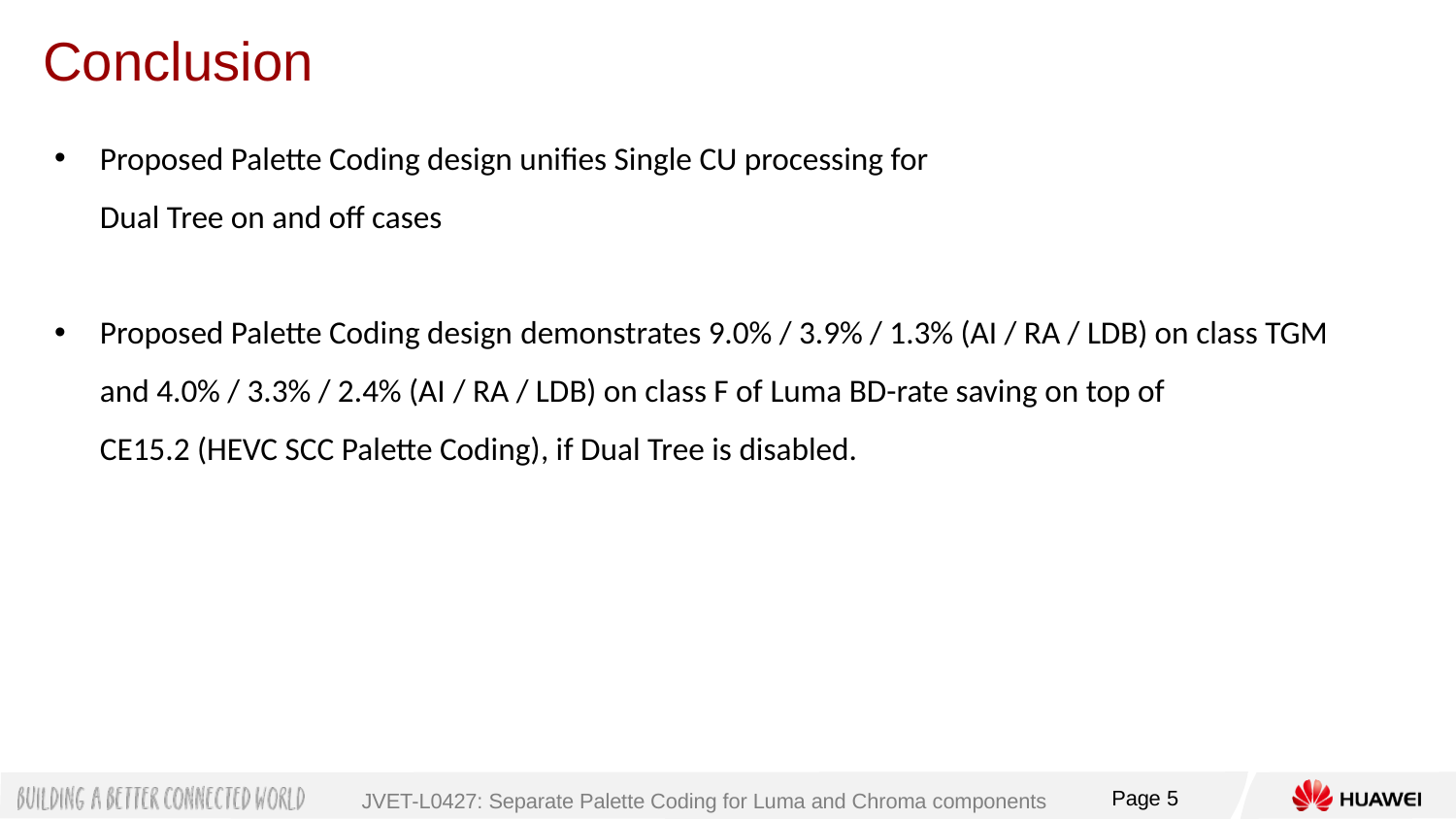

# Conclusion
Proposed Palette Coding design unifies Single CU processing for
Dual Tree on and off cases

Proposed Palette Coding design demonstrates 9.0% / 3.9% / 1.3% (AI / RA / LDB) on class TGM and 4.0% / 3.3% / 2.4% (AI / RA / LDB) on class F of Luma BD-rate saving on top of
CE15.2 (HEVC SCC Palette Coding), if Dual Tree is disabled.